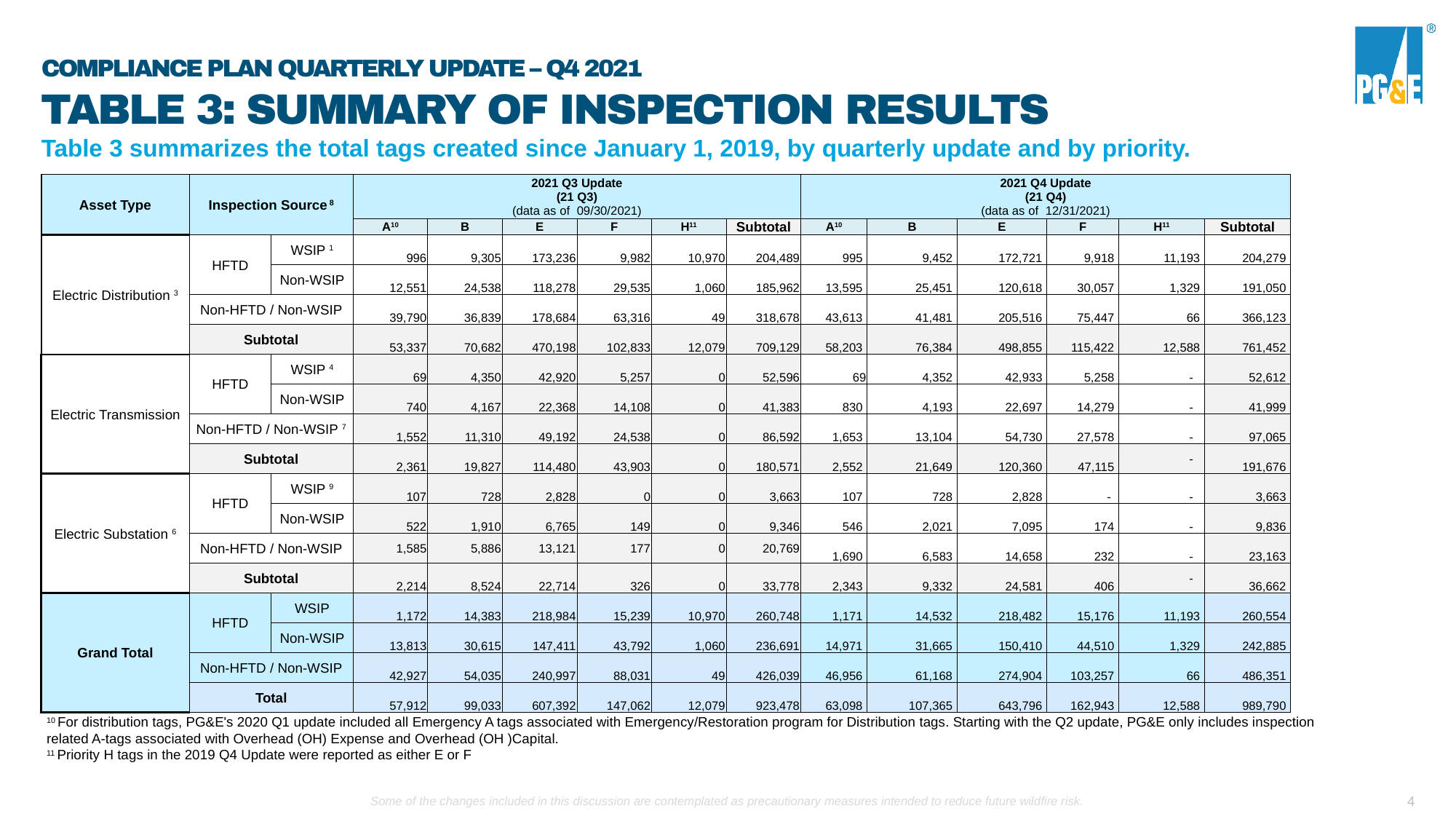

# Compliance Plan Quarterly Update – Q4 2021 Table 3: Summary of Inspection Results
Table 3 summarizes the total tags created since January 1, 2019, by quarterly update and by priority.
| Asset Type | Inspection Source 8 |  | 2021 Q3 Update (21 Q3) (data as of 09/30/2021) |  |  |  |  |  | 2021 Q4 Update (21 Q4) (data as of 12/31/2021) |  |  |  |  |  |
| --- | --- | --- | --- | --- | --- | --- | --- | --- | --- | --- | --- | --- | --- | --- |
|  |  |  | A10 | B | E | F | H11 | Subtotal | A10 | B | E | F | H11 | Subtotal |
| Electric Distribution 3 | HFTD | WSIP 1 | 996 | 9,305 | 173,236 | 9,982 | 10,970 | 204,489 | 995 | 9,452 | 172,721 | 9,918 | 11,193 | 204,279 |
|  |  | Non-WSIP | 12,551 | 24,538 | 118,278 | 29,535 | 1,060 | 185,962 | 13,595 | 25,451 | 120,618 | 30,057 | 1,329 | 191,050 |
|  | Non-HFTD / Non-WSIP |  | 39,790 | 36,839 | 178,684 | 63,316 | 49 | 318,678 | 43,613 | 41,481 | 205,516 | 75,447 | 66 | 366,123 |
|  | Subtotal |  | 53,337 | 70,682 | 470,198 | 102,833 | 12,079 | 709,129 | 58,203 | 76,384 | 498,855 | 115,422 | 12,588 | 761,452 |
| Electric Transmission | HFTD | WSIP 4 | 69 | 4,350 | 42,920 | 5,257 | 0 | 52,596 | 69 | 4,352 | 42,933 | 5,258 | - | 52,612 |
|  |  | Non-WSIP | 740 | 4,167 | 22,368 | 14,108 | 0 | 41,383 | 830 | 4,193 | 22,697 | 14,279 | - | 41,999 |
|  | Non-HFTD / Non-WSIP 7 |  | 1,552 | 11,310 | 49,192 | 24,538 | 0 | 86,592 | 1,653 | 13,104 | 54,730 | 27,578 | - | 97,065 |
|  | Subtotal |  | 2,361 | 19,827 | 114,480 | 43,903 | 0 | 180,571 | 2,552 | 21,649 | 120,360 | 47,115 | - | 191,676 |
| Electric Substation 6 | HFTD | WSIP 9 | 107 | 728 | 2,828 | 0 | 0 | 3,663 | 107 | 728 | 2,828 | - | - | 3,663 |
|  |  | Non-WSIP | 522 | 1,910 | 6,765 | 149 | 0 | 9,346 | 546 | 2,021 | 7,095 | 174 | - | 9,836 |
|  | Non-HFTD / Non-WSIP |  | 1,585 | 5,886 | 13,121 | 177 | 0 | 20,769 | 1,690 | 6,583 | 14,658 | 232 | - | 23,163 |
|  | Subtotal |  | 2,214 | 8,524 | 22,714 | 326 | 0 | 33,778 | 2,343 | 9,332 | 24,581 | 406 | - | 36,662 |
| Grand Total | HFTD | WSIP | 1,172 | 14,383 | 218,984 | 15,239 | 10,970 | 260,748 | 1,171 | 14,532 | 218,482 | 15,176 | 11,193 | 260,554 |
|  |  | Non-WSIP | 13,813 | 30,615 | 147,411 | 43,792 | 1,060 | 236,691 | 14,971 | 31,665 | 150,410 | 44,510 | 1,329 | 242,885 |
|  | Non-HFTD / Non-WSIP |  | 42,927 | 54,035 | 240,997 | 88,031 | 49 | 426,039 | 46,956 | 61,168 | 274,904 | 103,257 | 66 | 486,351 |
|  | Total |  | 57,912 | 99,033 | 607,392 | 147,062 | 12,079 | 923,478 | 63,098 | 107,365 | 643,796 | 162,943 | 12,588 | 989,790 |
10 For distribution tags, PG&E's 2020 Q1 update included all Emergency A tags associated with Emergency/Restoration program for Distribution tags. Starting with the Q2 update, PG&E only includes inspection related A-tags associated with Overhead (OH) Expense and Overhead (OH )Capital.
11 Priority H tags in the 2019 Q4 Update were reported as either E or F